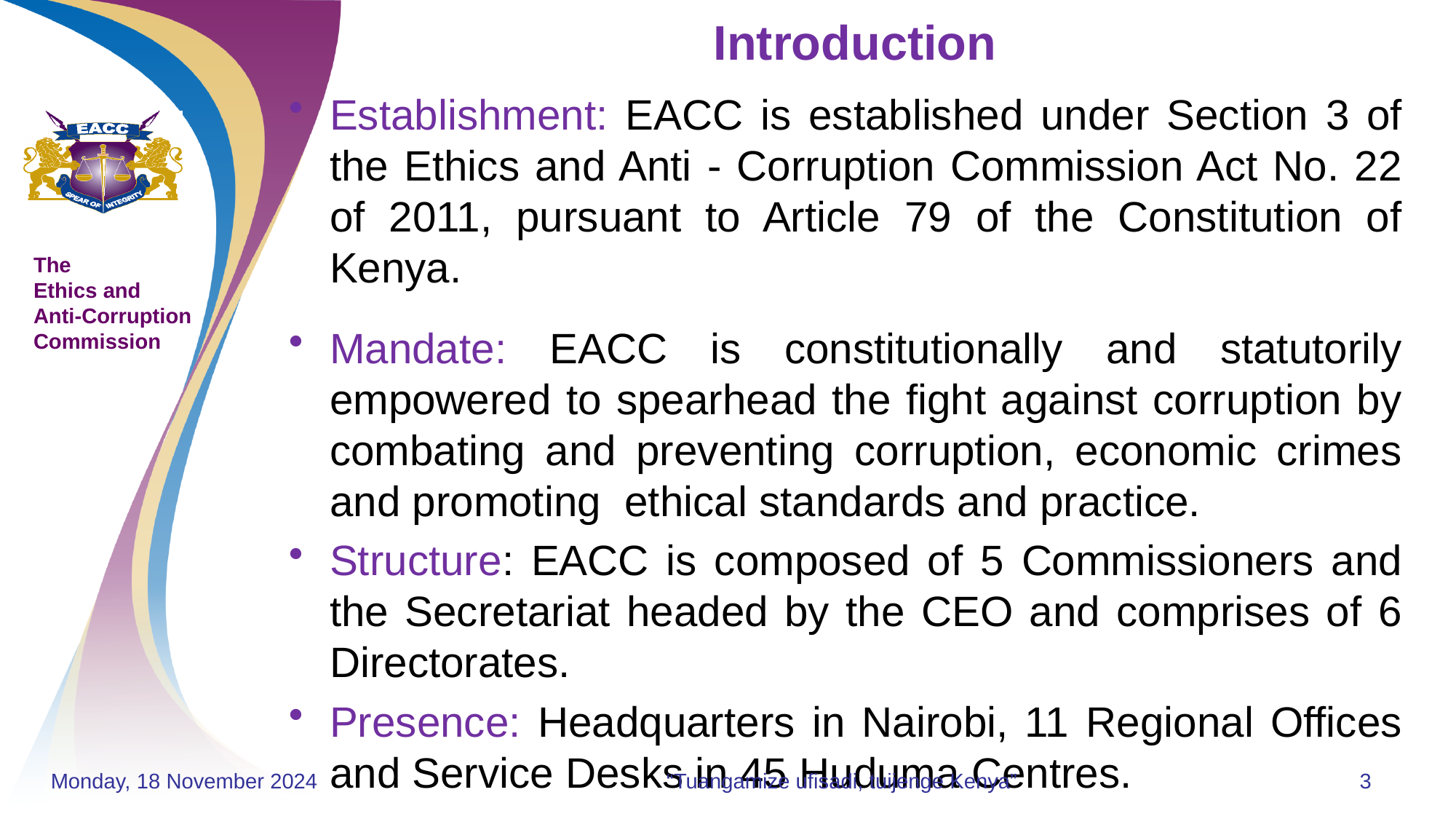

# Introduction
Establishment: EACC is established under Section 3 of the Ethics and Anti - Corruption Commission Act No. 22 of 2011, pursuant to Article 79 of the Constitution of Kenya.

Mandate: EACC is constitutionally and statutorily empowered to spearhead the fight against corruption by combating and preventing corruption, economic crimes and promoting  ethical standards and practice.
Structure: EACC is composed of 5 Commissioners and the Secretariat headed by the CEO and comprises of 6 Directorates.
Presence: Headquarters in Nairobi, 11 Regional Offices and Service Desks in 45 Huduma Centres.

Monday, 18 November 2024
“Tuangamize ufisadi, tuijenge Kenya”
3